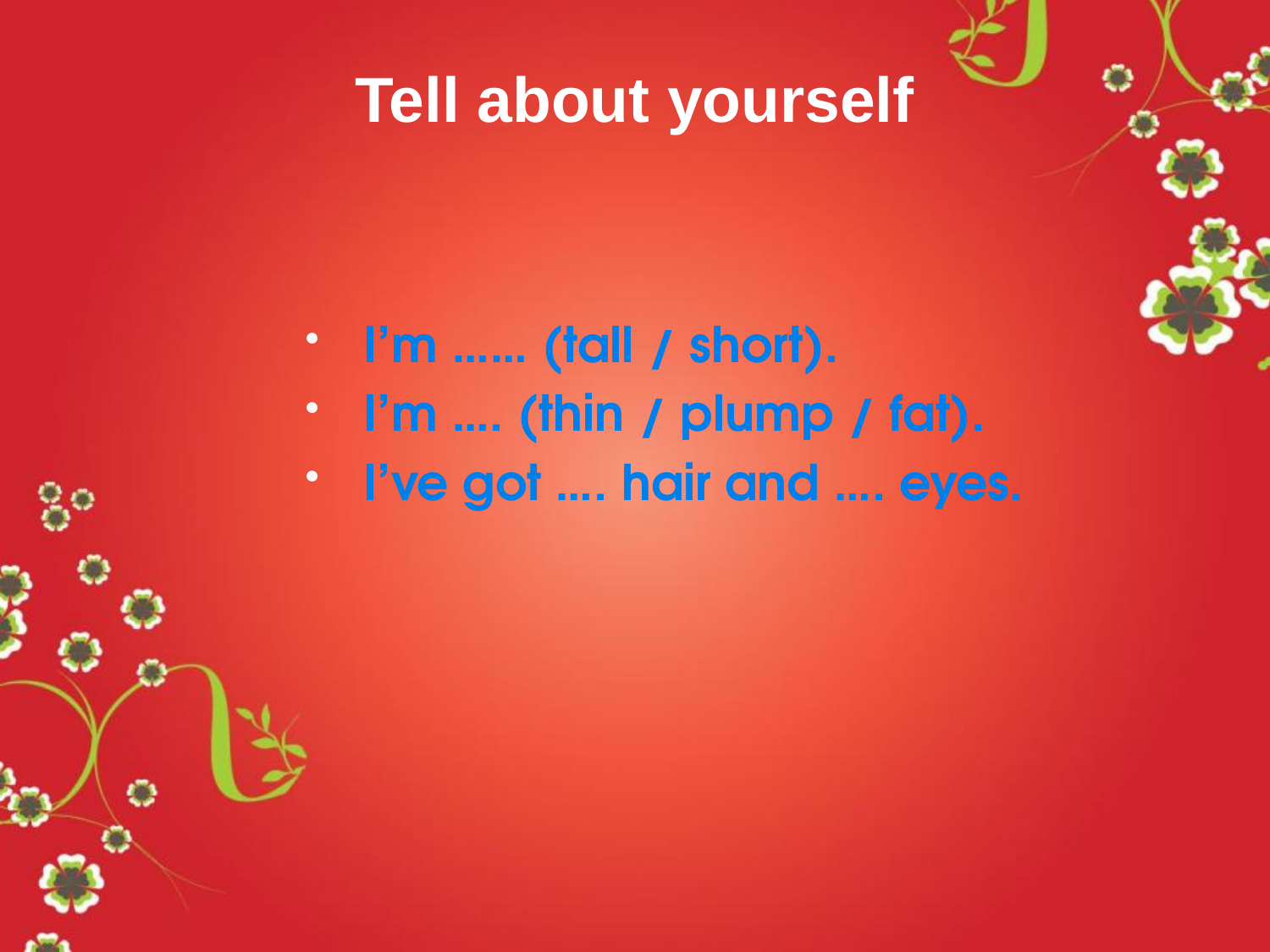

# Tell about yourself
I’m …… (tall / short).
I’m …. (thin / plump / fat).
I’ve got …. hair and …. eyes.